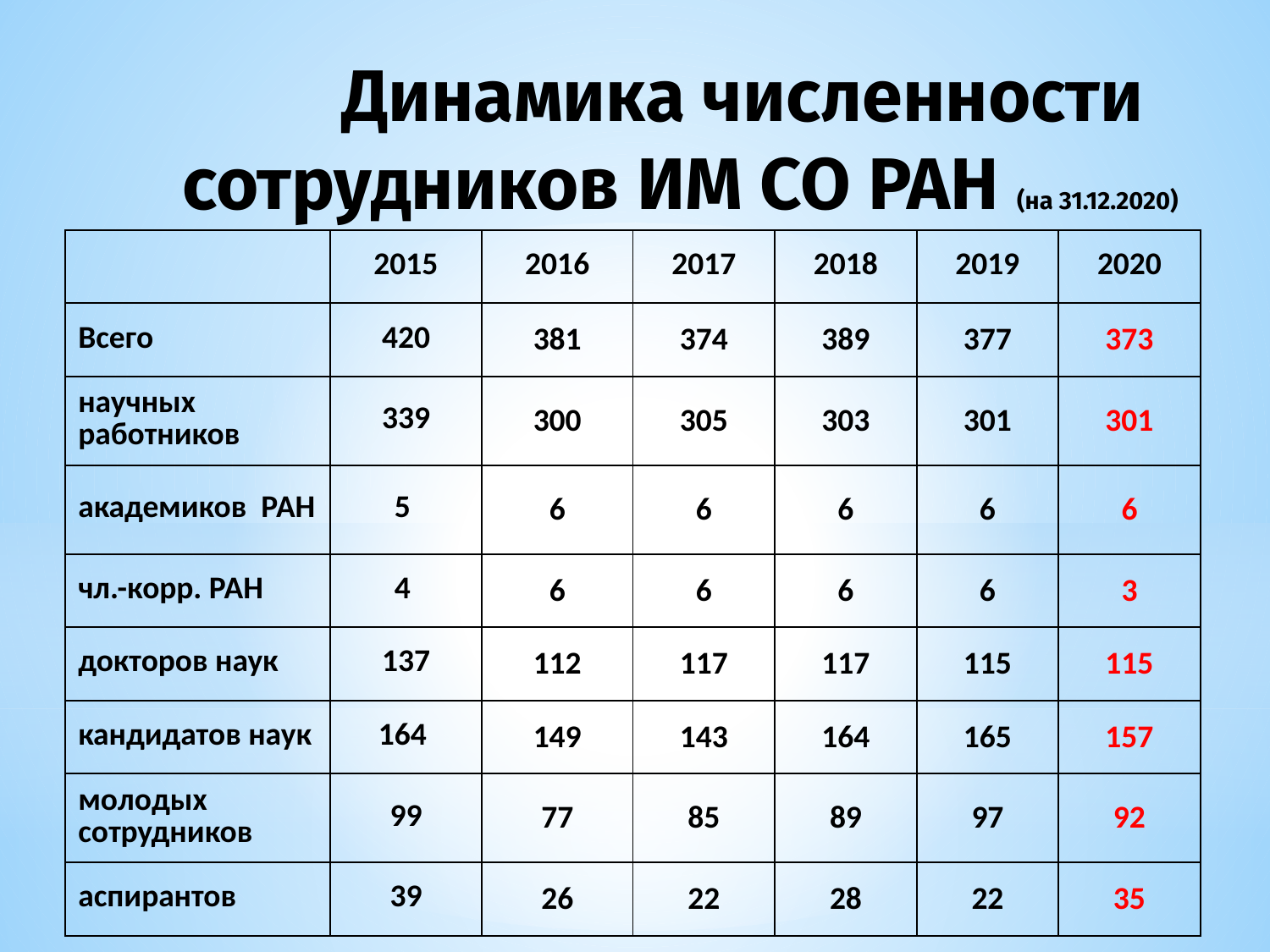

# Динамика численности   сотрудников ИМ СО РАН (на 31.12.2020)
|  | 2015 | 2016 | 2017 | 2018 | 2019 | 2020 |
| --- | --- | --- | --- | --- | --- | --- |
| Всего | 420 | 381 | 374 | 389 | 377 | 373 |
| научных работников | 339 | 300 | 305 | 303 | 301 | 301 |
| академиков РАН | 5 | 6 | 6 | 6 | 6 | 6 |
| чл.-корр. РАН | 4 | 6 | 6 | 6 | 6 | 3 |
| докторов наук | 137 | 112 | 117 | 117 | 115 | 115 |
| кандидатов наук | 164 | 149 | 143 | 164 | 165 | 157 |
| молодых сотрудников | 99 | 77 | 85 | 89 | 97 | 92 |
| аспирантов | 39 | 26 | 22 | 28 | 22 | 35 |